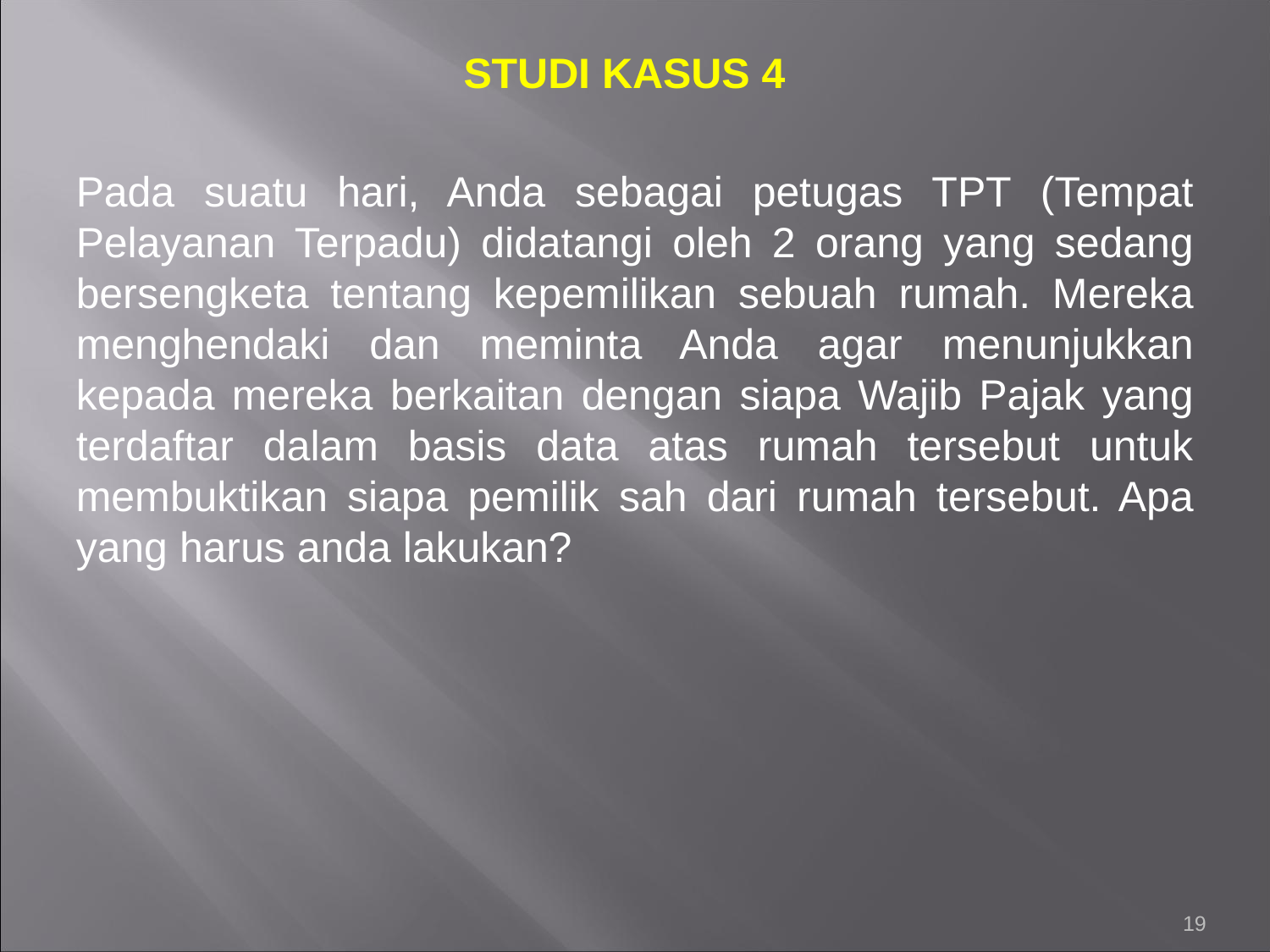

# STUDI KASUS 4
Pada suatu hari, Anda sebagai petugas TPT (Tempat Pelayanan Terpadu) didatangi oleh 2 orang yang sedang bersengketa tentang kepemilikan sebuah rumah. Mereka menghendaki dan meminta Anda agar menunjukkan kepada mereka berkaitan dengan siapa Wajib Pajak yang terdaftar dalam basis data atas rumah tersebut untuk membuktikan siapa pemilik sah dari rumah tersebut. Apa yang harus anda lakukan?
19